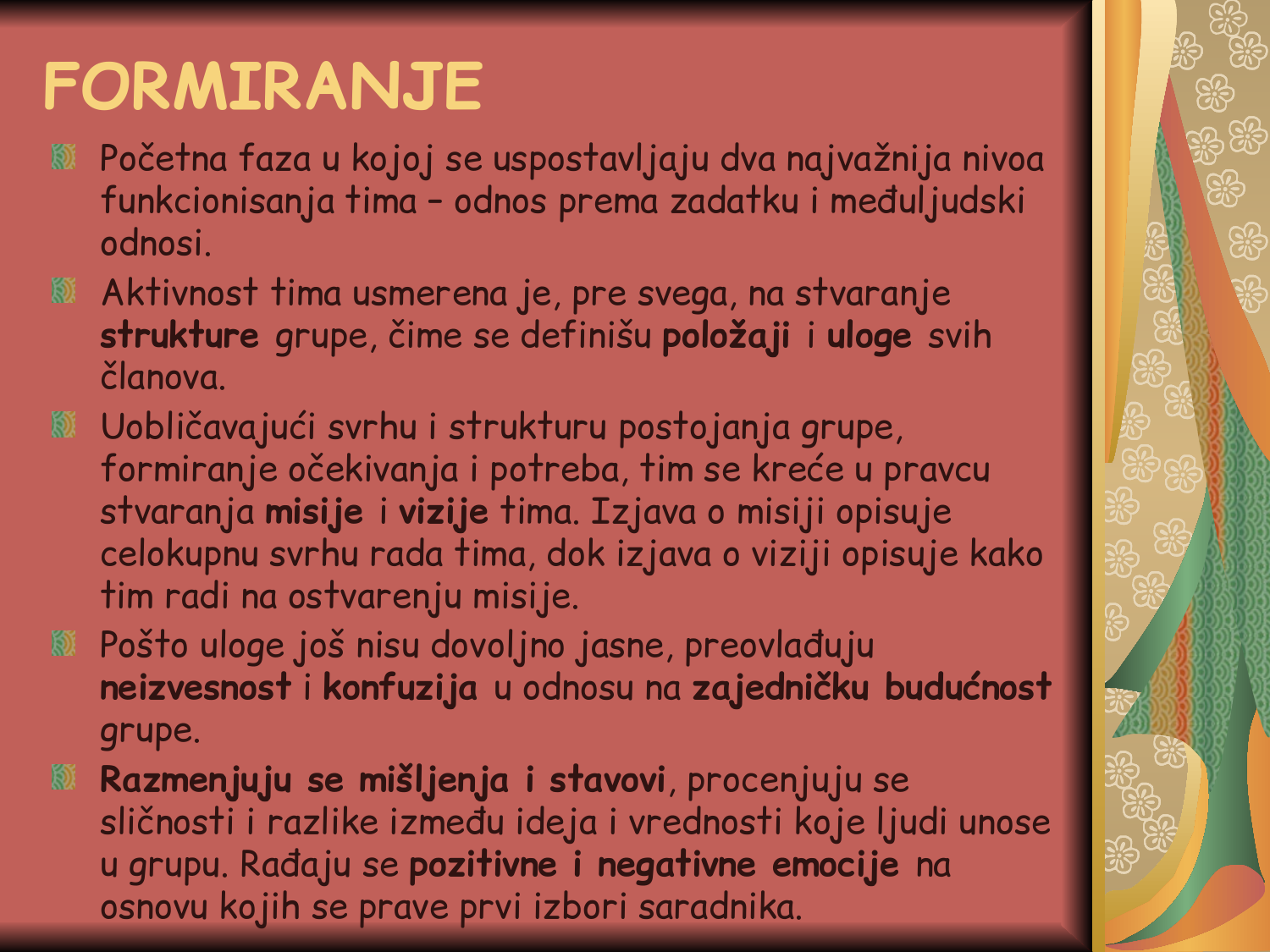

# FORMIRANJE
Početna faza u kojoj se uspostavljaju dva najvažnija nivoa funkcionisanja tima – odnos prema zadatku i međuljudski odnosi.
Aktivnost tima usmerena je, pre svega, na stvaranje strukture grupe, čime se definišu položaji i uloge svih članova.
Uobličavajući svrhu i strukturu postojanja grupe, formiranje očekivanja i potreba, tim se kreće u pravcu stvaranja misije i vizije tima. Izjava o misiji opisuje celokupnu svrhu rada tima, dok izjava o viziji opisuje kako tim radi na ostvarenju misije.
Pošto uloge još nisu dovoljno jasne, preovlađuju neizvesnost i konfuzija u odnosu na zajedničku budućnost grupe.
Razmenjuju se mišljenja i stavovi, procenjuju se sličnosti i razlike između ideja i vrednosti koje ljudi unose u grupu. Rađaju se pozitivne i negativne emocije na osnovu kojih se prave prvi izbori saradnika.